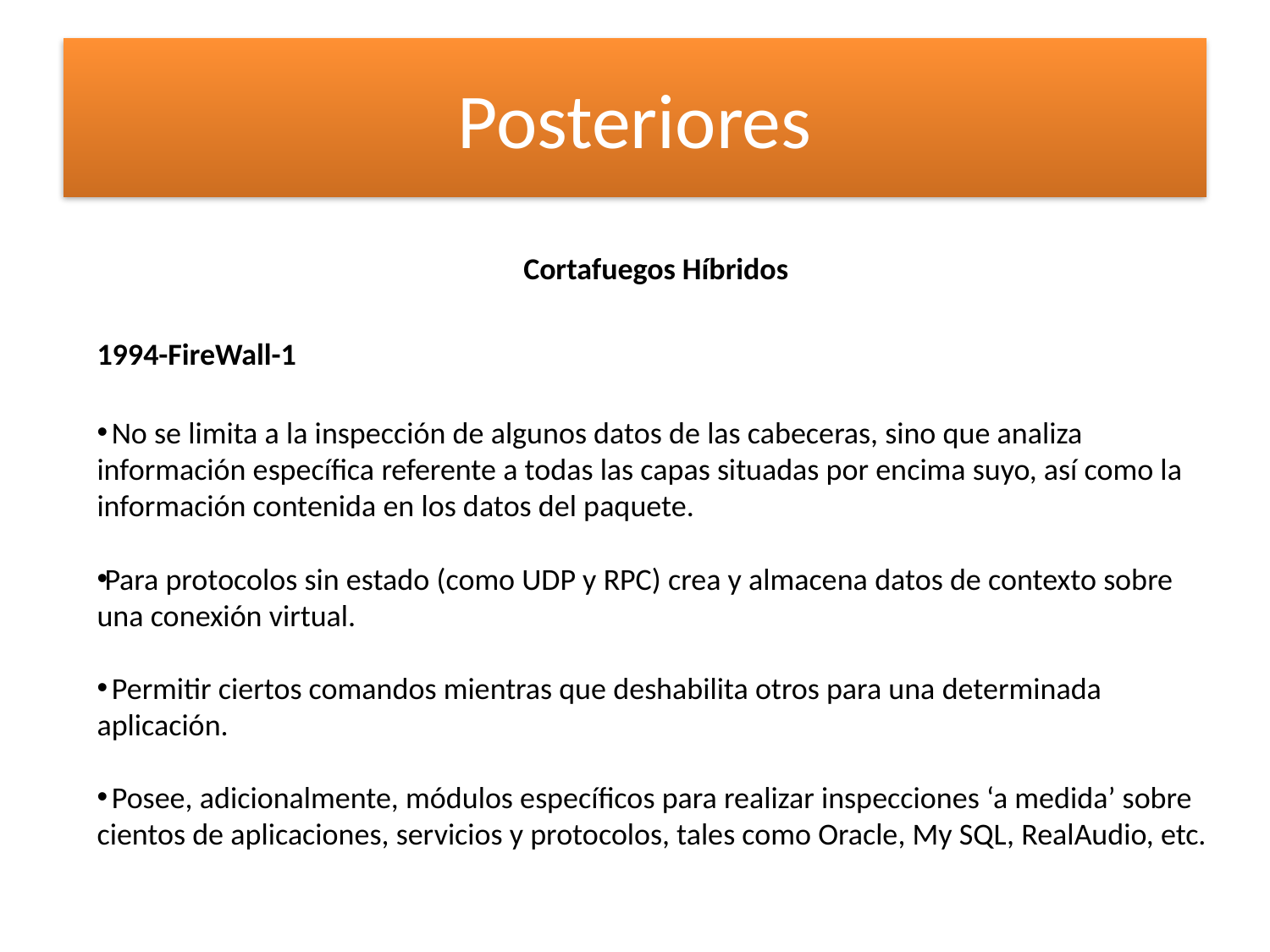

# Posteriores

Cortafuegos Híbridos

1994-FireWall-1

 No se limita a la inspección de algunos datos de las cabeceras, sino que analiza información específica referente a todas las capas situadas por encima suyo, así como la información contenida en los datos del paquete.

Para protocolos sin estado (como UDP y RPC) crea y almacena datos de contexto sobre una conexión virtual.

 Permitir ciertos comandos mientras que deshabilita otros para una determinada aplicación.

 Posee, adicionalmente, módulos específicos para realizar inspecciones ‘a medida’ sobre cientos de aplicaciones, servicios y protocolos, tales como Oracle, My SQL, RealAudio, etc.